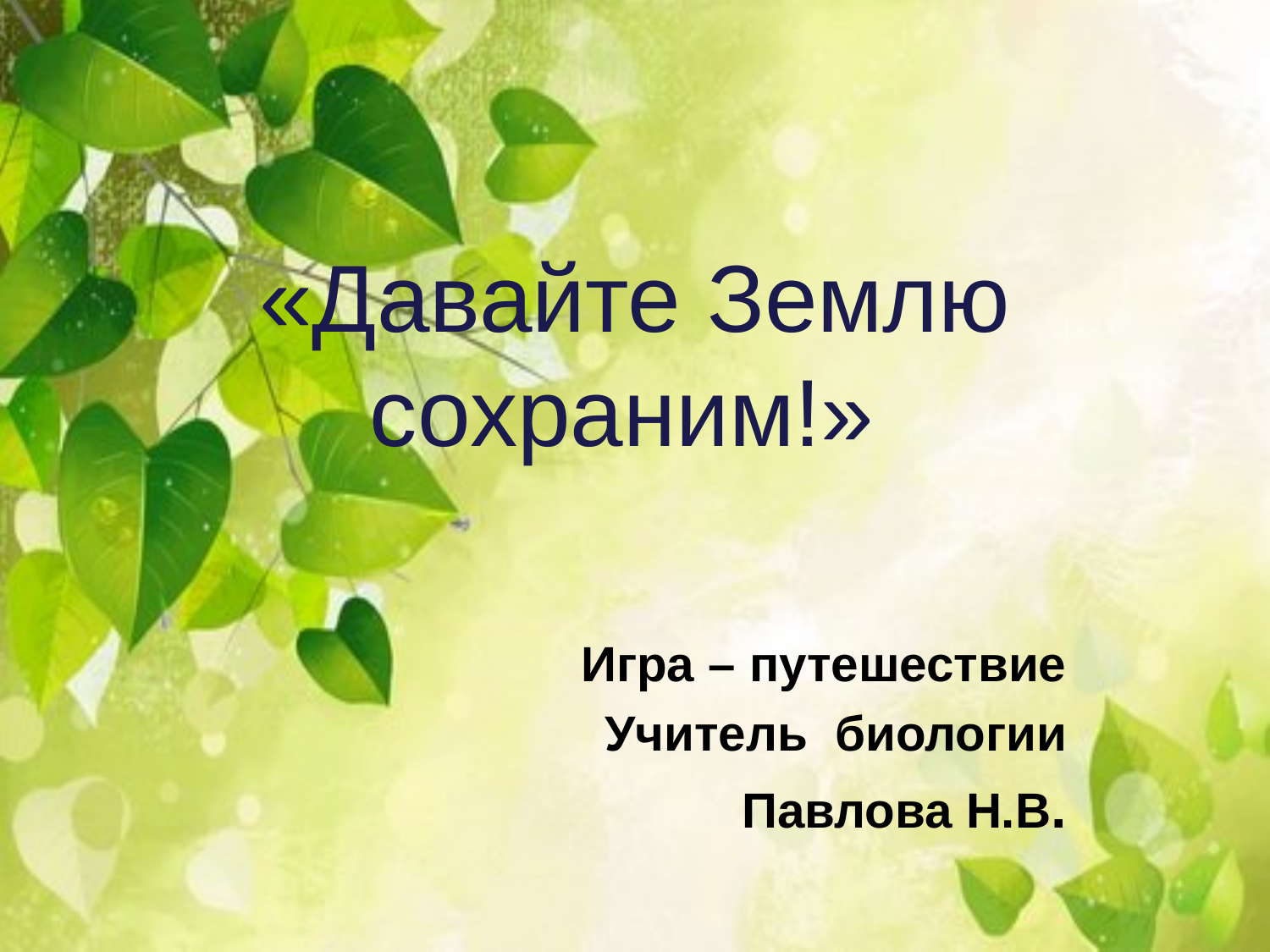

# «Давайте Землю сохраним!»
Игра – путешествие
Учитель  биологии
Павлова Н.В.